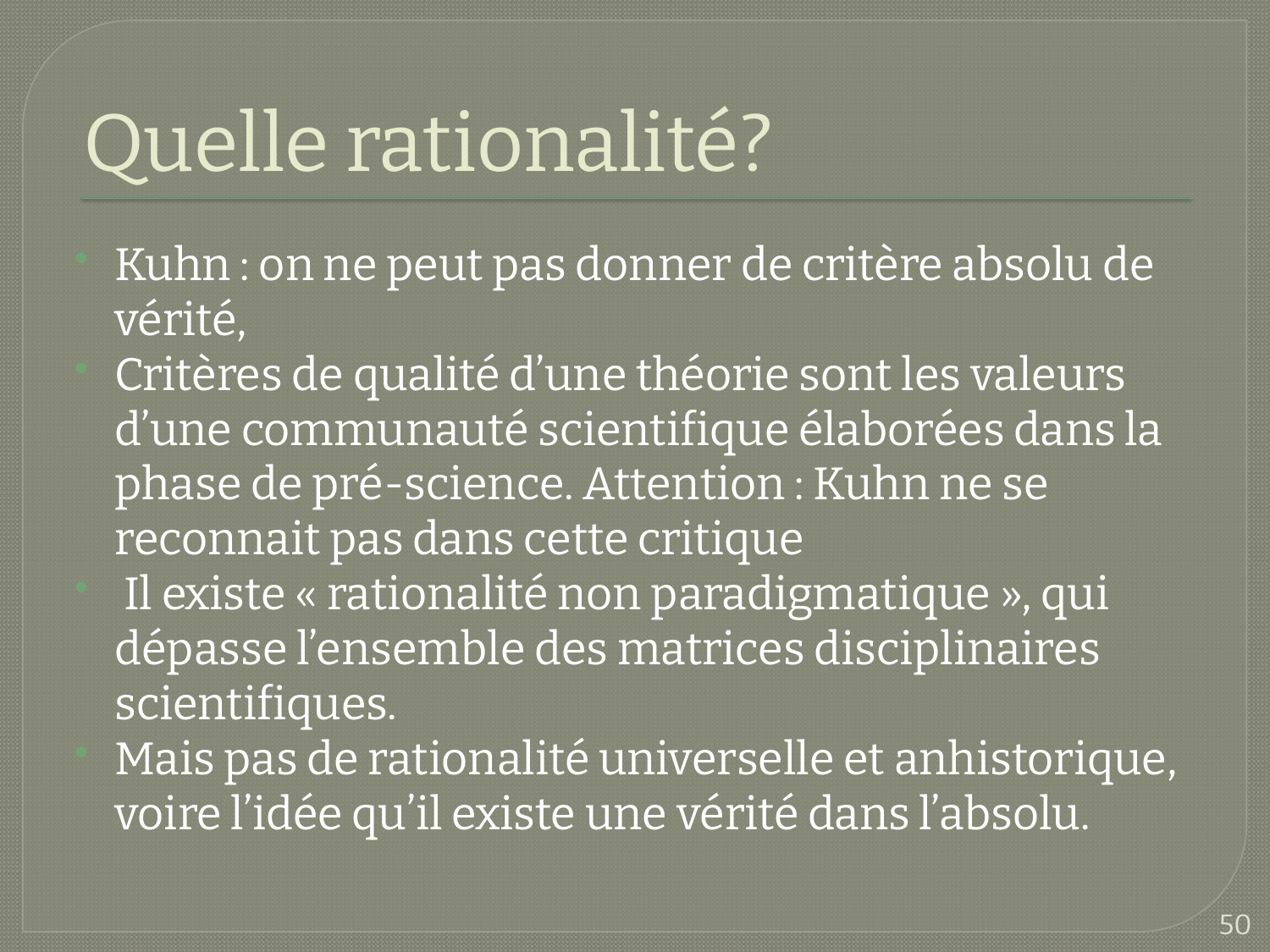

# Quelle rationalité?
Kuhn : on ne peut pas donner de critère absolu de vérité,
Critères de qualité d’une théorie sont les valeurs d’une communauté scientifique élaborées dans la phase de pré-science. Attention : Kuhn ne se reconnait pas dans cette critique
 Il existe « rationalité non paradigmatique », qui dépasse l’ensemble des matrices disciplinaires scientifiques.
Mais pas de rationalité universelle et anhistorique, voire l’idée qu’il existe une vérité dans l’absolu.

50